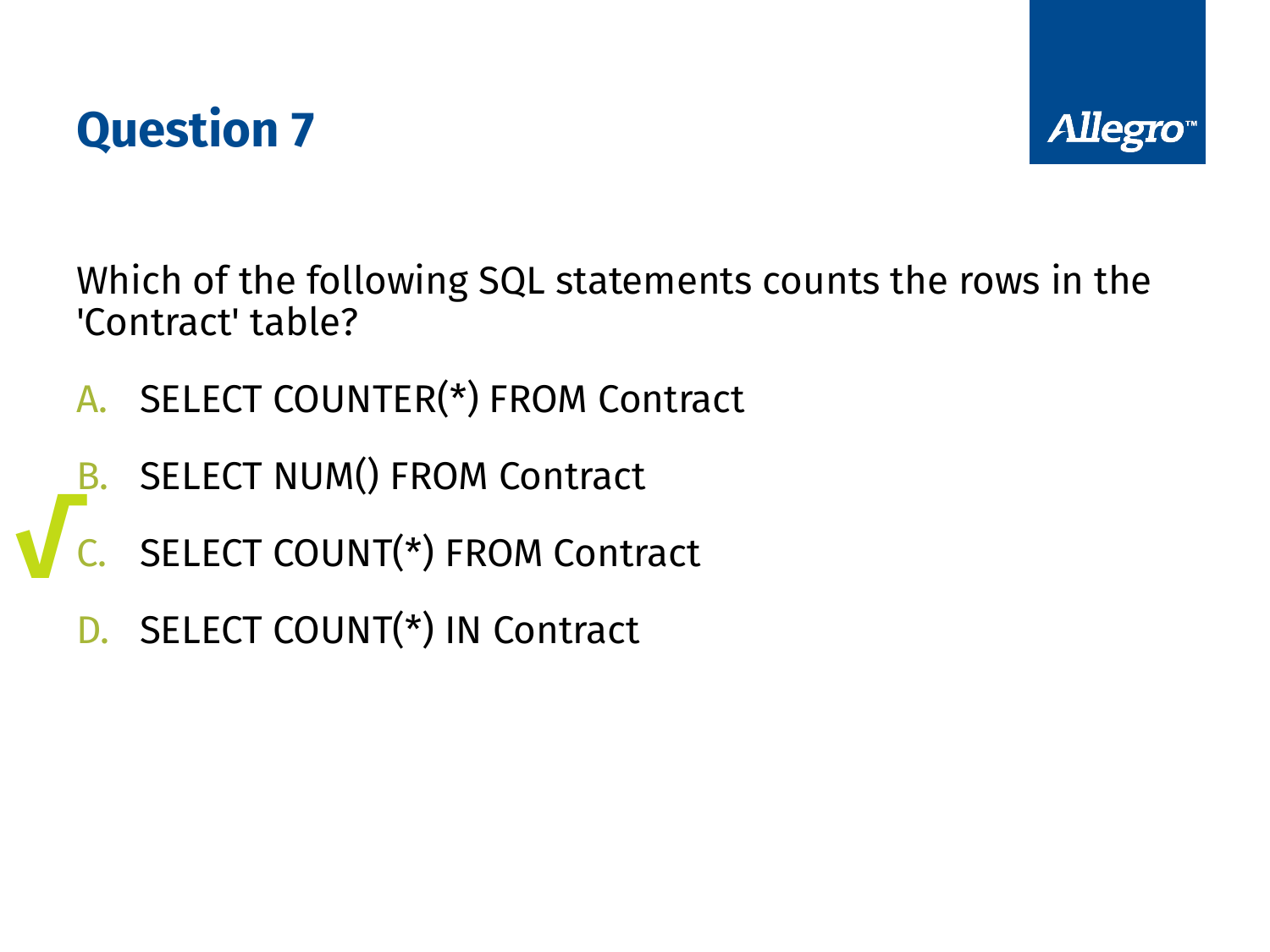

# Question 7

Which of the following SQL statements counts the rows in the 'Contract' table?
SELECT COUNTER(*) FROM Contract
SELECT NUM() FROM Contract
SELECT COUNT(*) FROM Contract
SELECT COUNT(*) IN Contract
√